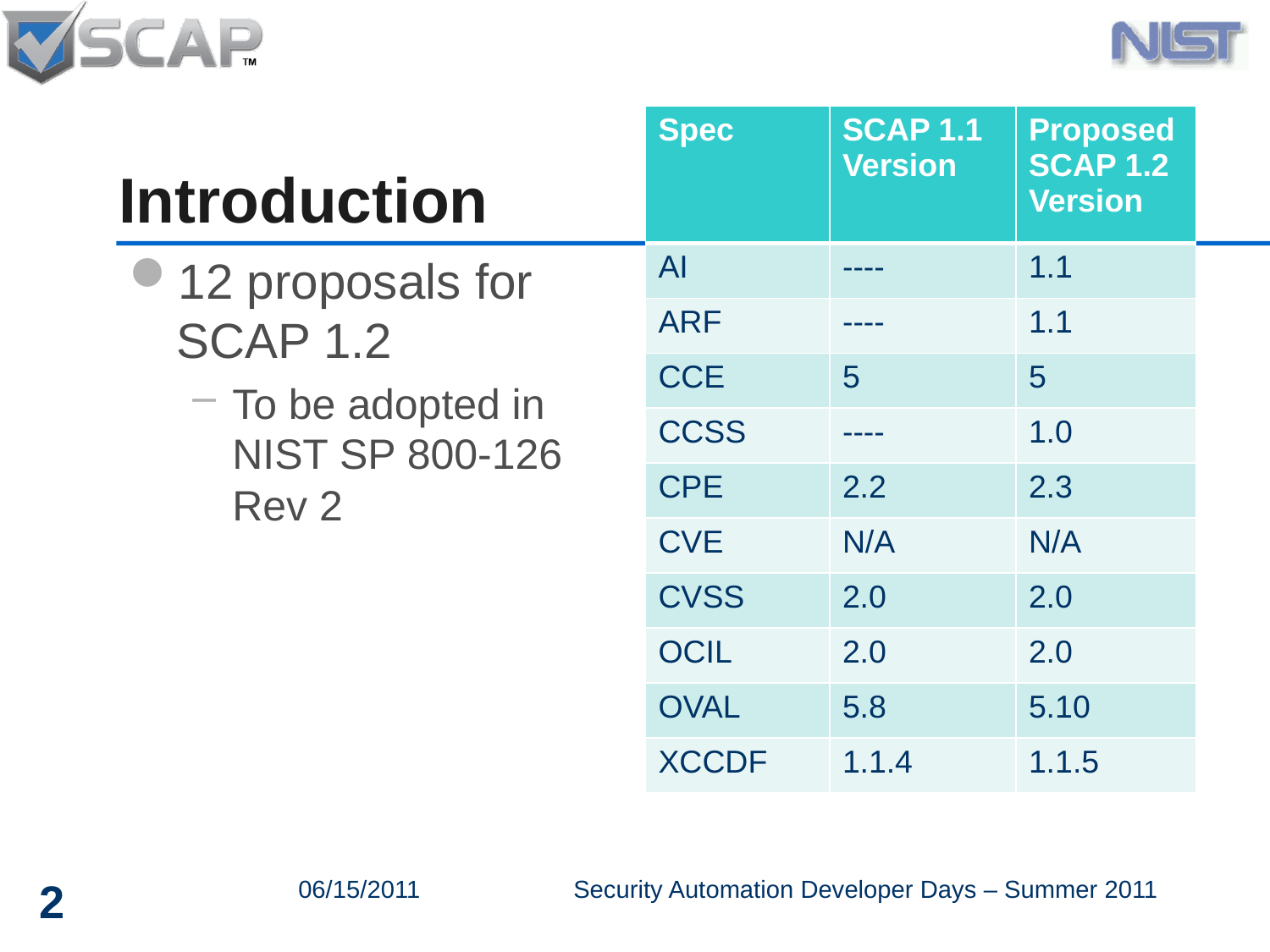

# Introduction
| Spec | SCAP 1.1 Version | Proposed SCAP 1.2 Version |
| --- | --- | --- |
| AI | ---- | 1.1 |
| ARF | ---- | 1.1 |
| CCE | 5 | 5 |
| CCSS | ---- | 1.0 |
| CPE | 2.2 | 2.3 |
| CVE | N/A | N/A |
| CVSS | 2.0 | 2.0 |
| OCIL | 2.0 | 2.0 |
| OVAL | 5.8 | 5.10 |
| XCCDF | 1.1.4 | 1.1.5 |
12 proposals for SCAP 1.2
To be adopted in NIST SP 800-126 Rev 2
2
06/15/2011
Security Automation Developer Days – Summer 2011